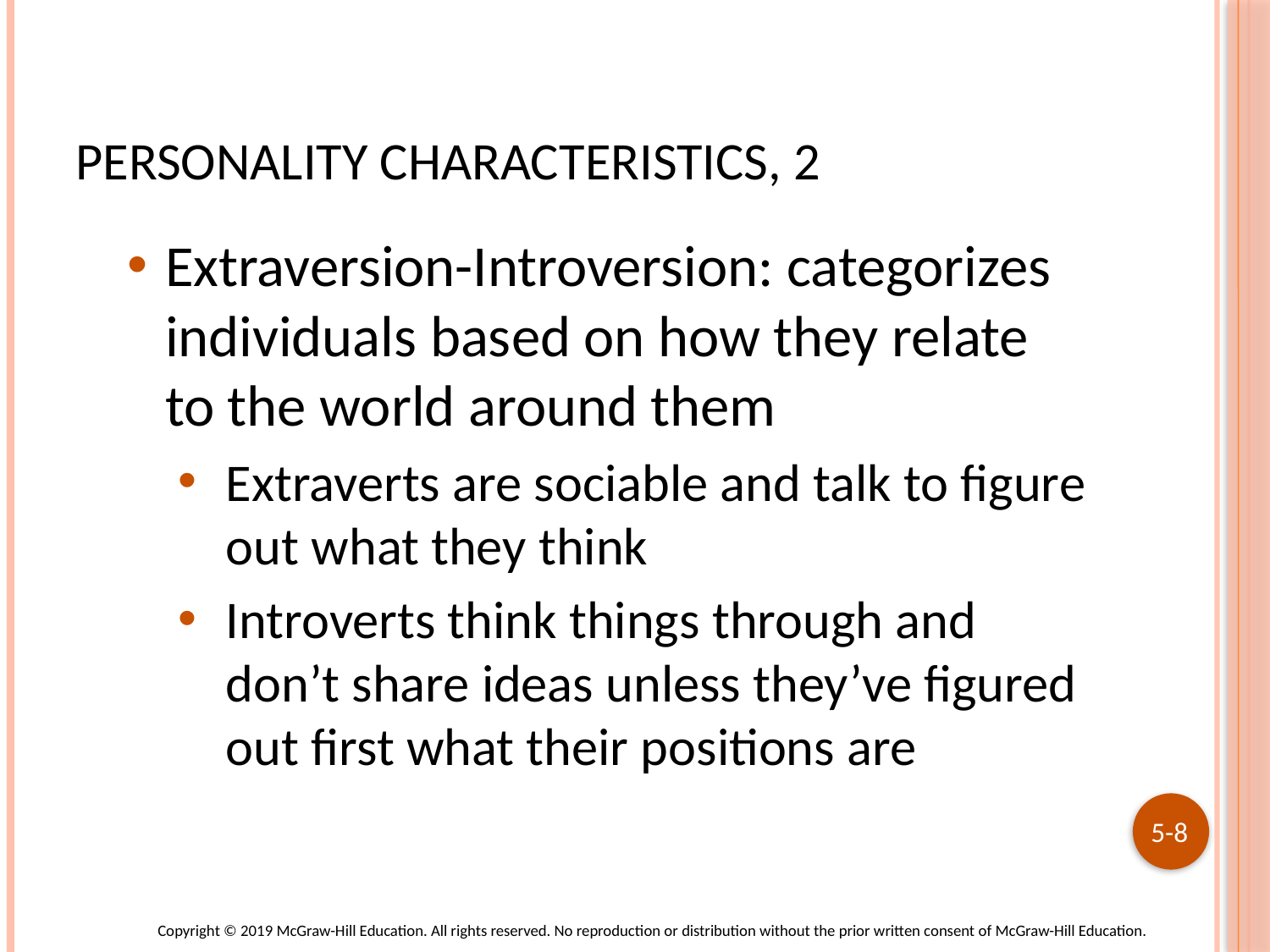

# Personality Characteristics, 2
Extraversion-Introversion: categorizes individuals based on how they relate to the world around them
Extraverts are sociable and talk to figure out what they think
Introverts think things through and don’t share ideas unless they’ve figured out first what their positions are